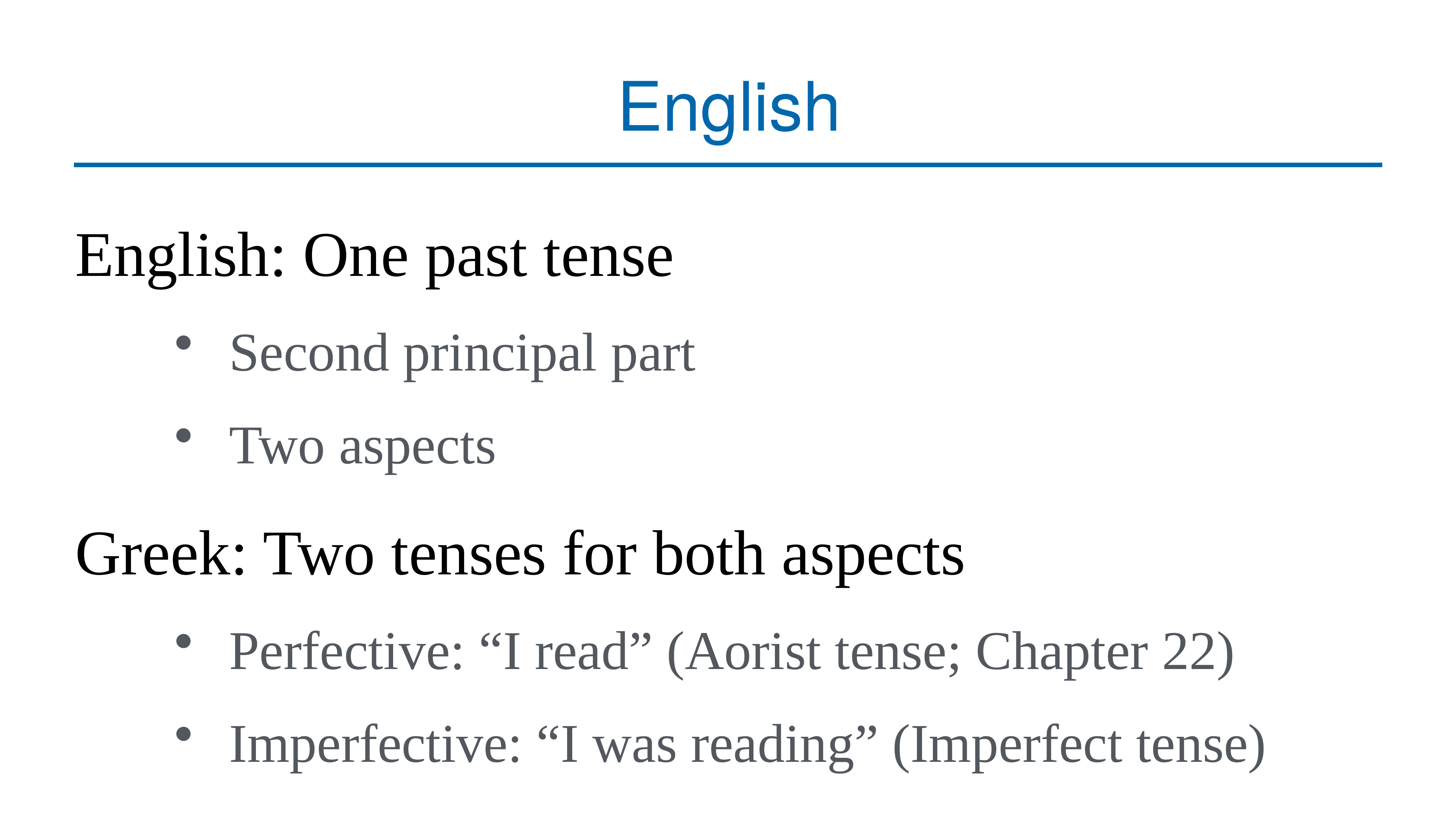

# English
English: One past tense
Second principal part
Two aspects
Greek: Two tenses for both aspects
Perfective: “I read” (Aorist tense; Chapter 22)
Imperfective: “I was reading” (Imperfect tense)